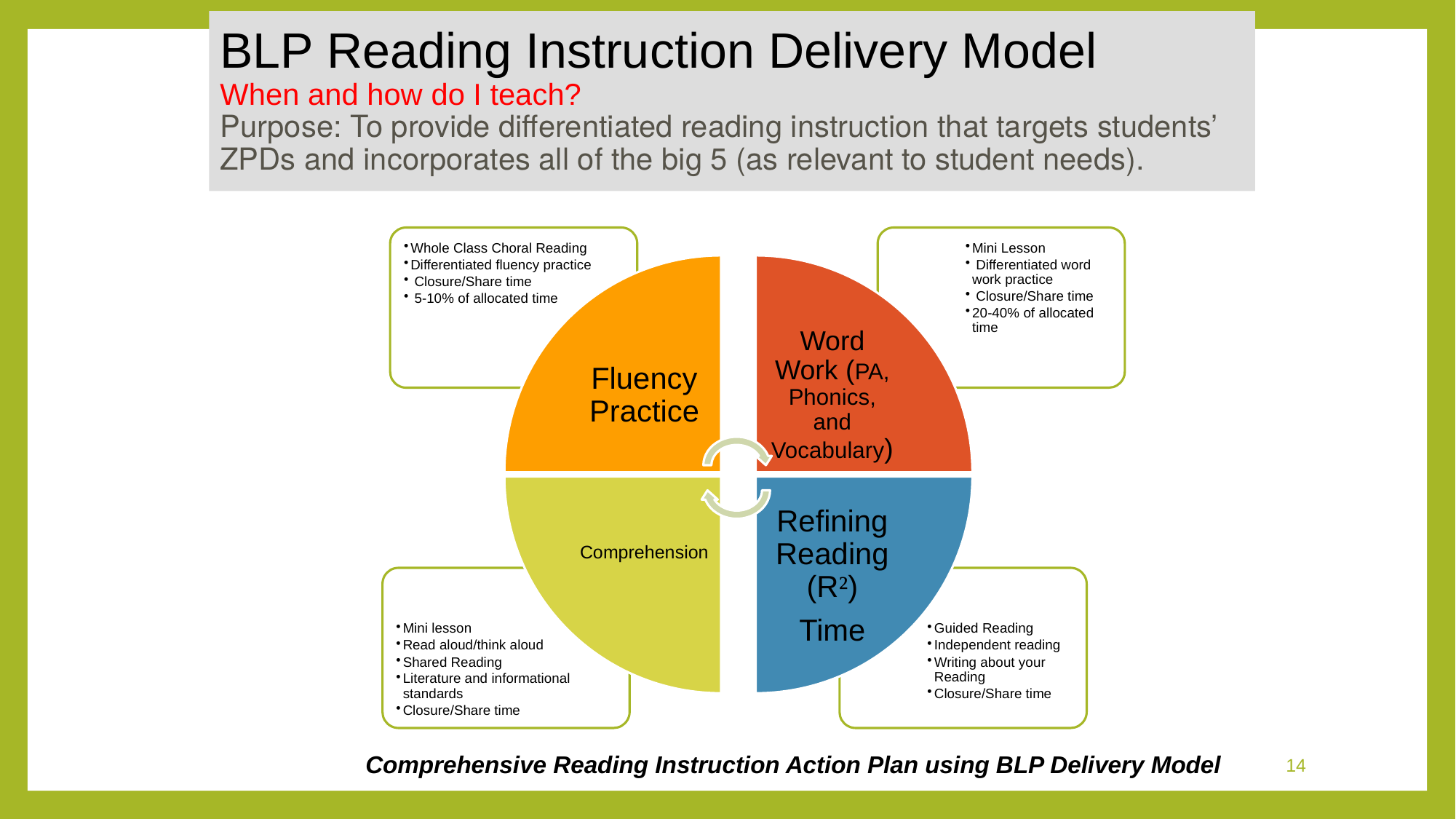

# BLP Reading Instruction Delivery Model When and how do I teach? Purpose: To provide differentiated reading instruction that targets students’ ZPDs and incorporates all of the big 5 (as relevant to student needs).
Guided Reading
Independent reading
Writing about your Reading
Closure/Share time
Mini lesson
Read aloud/think aloud
Shared Reading
Literature and informational standards
Closure/Share time
Mini Lesson
 Differentiated word work practice
 Closure/Share time
20-40% of allocated time
Whole Class Choral Reading
Differentiated fluency practice
 Closure/Share time
 5-10% of allocated time
Fluency Practice
Word Work (PA, Phonics, and Vocabulary)

Refining Reading (R²)
Time
Comprehension
14
Comprehensive Reading Instruction Action Plan using BLP Delivery Model